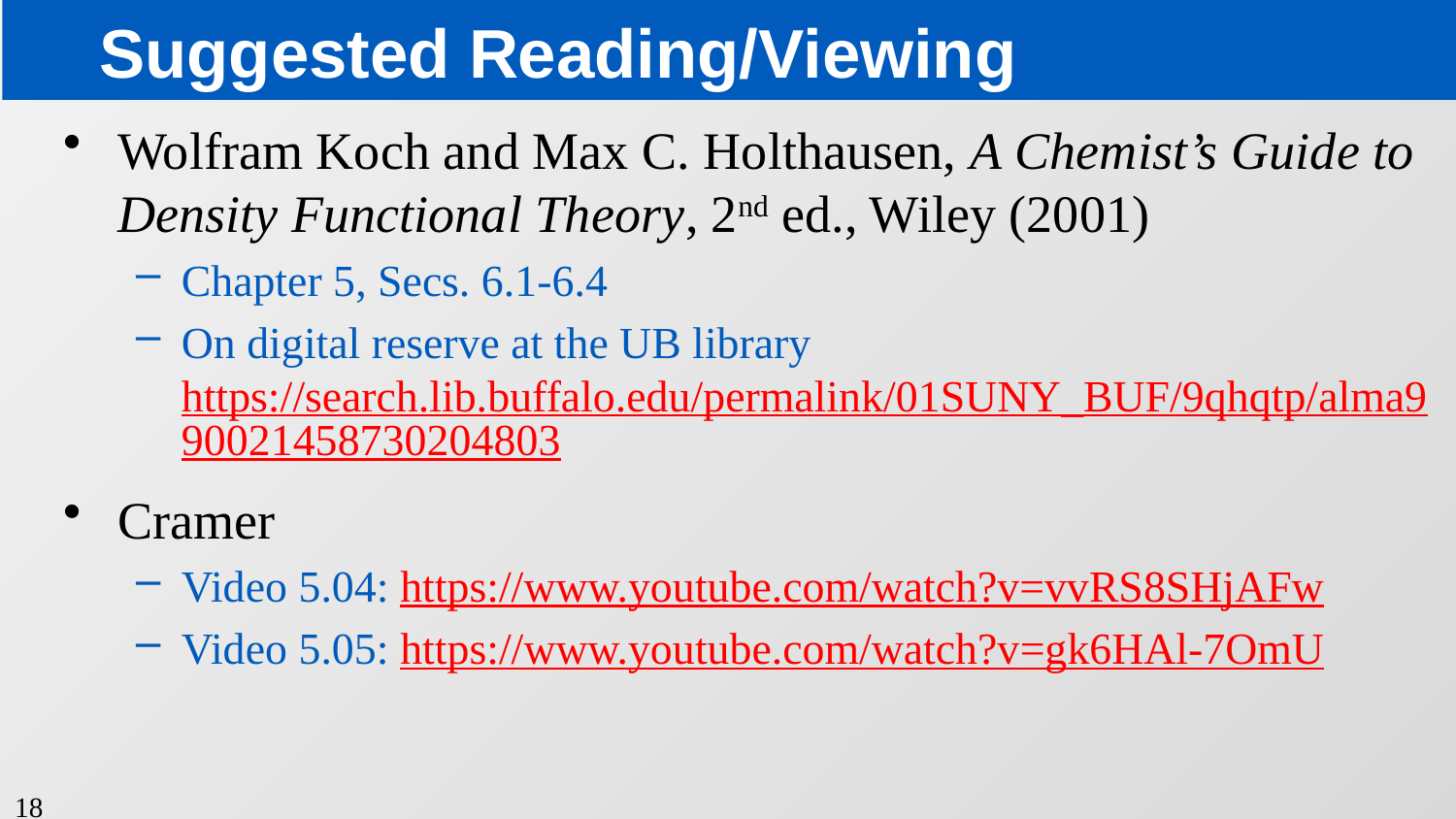

# Suggested Reading/Viewing
Wolfram Koch and Max C. Holthausen, A Chemist’s Guide to Density Functional Theory, 2nd ed., Wiley (2001)
Chapter 5, Secs. 6.1-6.4
On digital reserve at the UB library
https://search.lib.buffalo.edu/permalink/01SUNY_BUF/9qhqtp/alma990021458730204803
Cramer
Video 5.04: https://www.youtube.com/watch?v=vvRS8SHjAFw
Video 5.05: https://www.youtube.com/watch?v=gk6HAl-7OmU

18